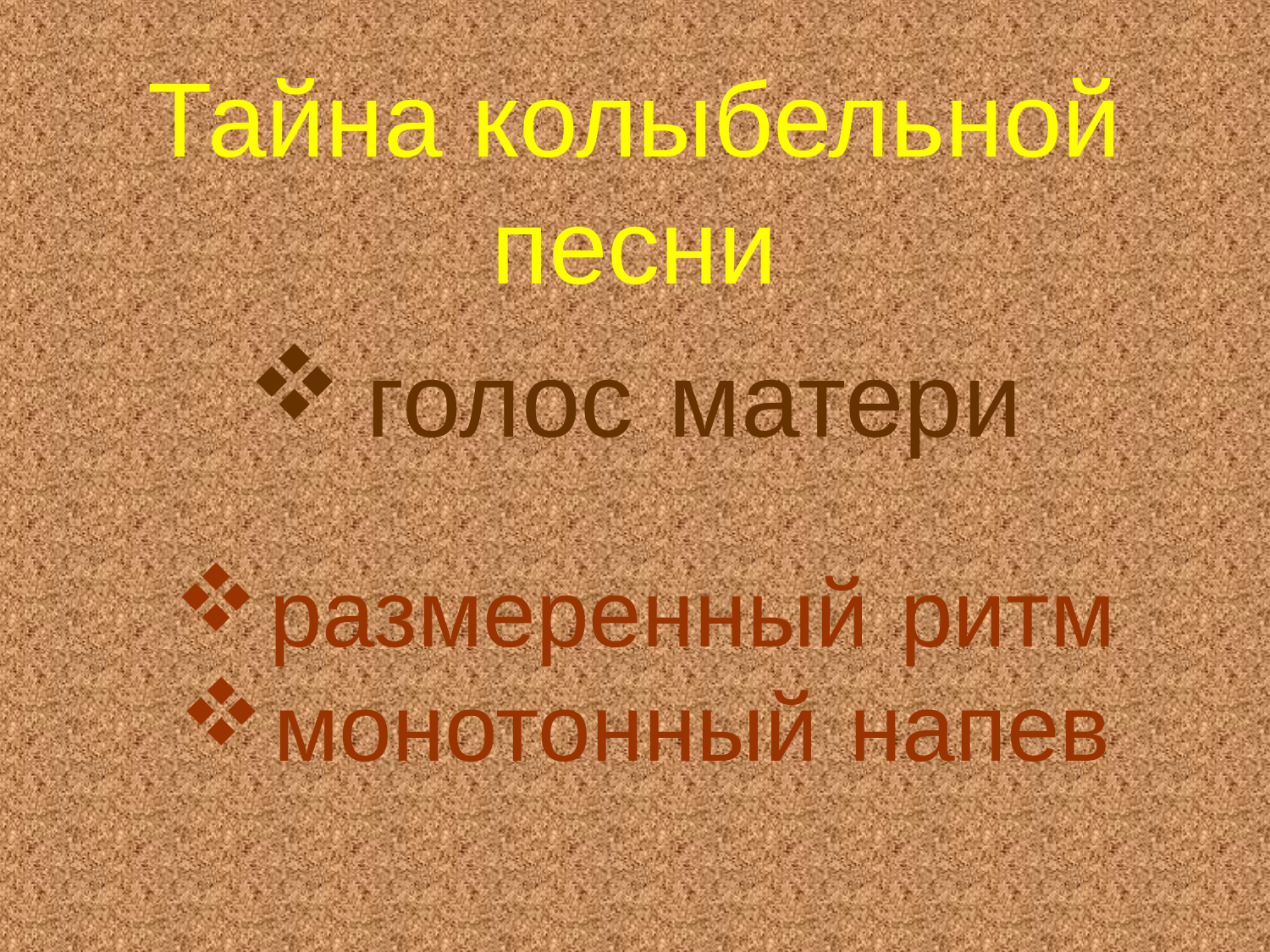

# Тайна колыбельной песни
голос матери
размеренный ритм
монотонный напев